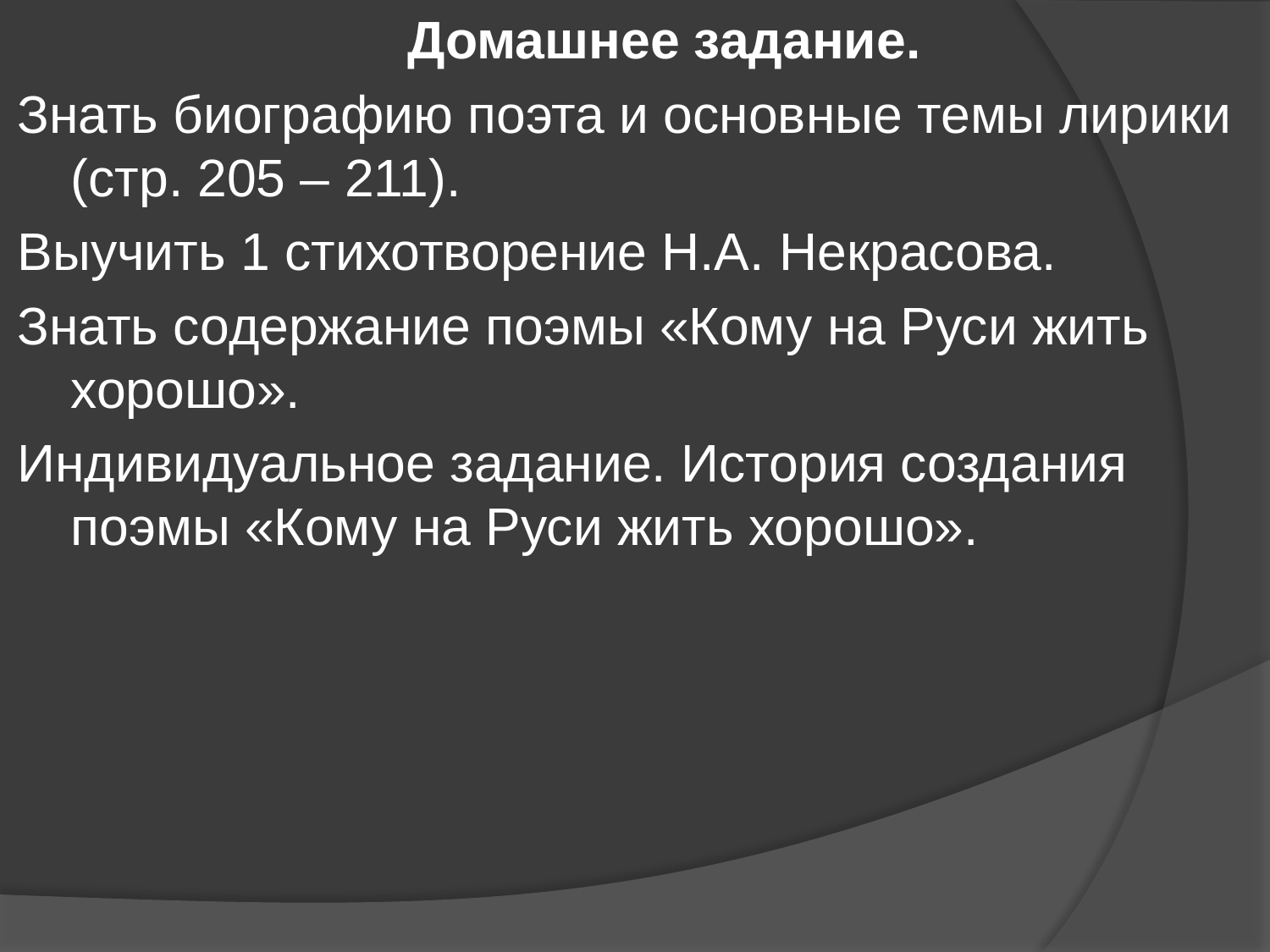

Домашнее задание.
Знать биографию поэта и основные темы лирики (стр. 205 – 211).
Выучить 1 стихотворение Н.А. Некрасова.
Знать содержание поэмы «Кому на Руси жить хорошо».
Индивидуальное задание. История создания поэмы «Кому на Руси жить хорошо».